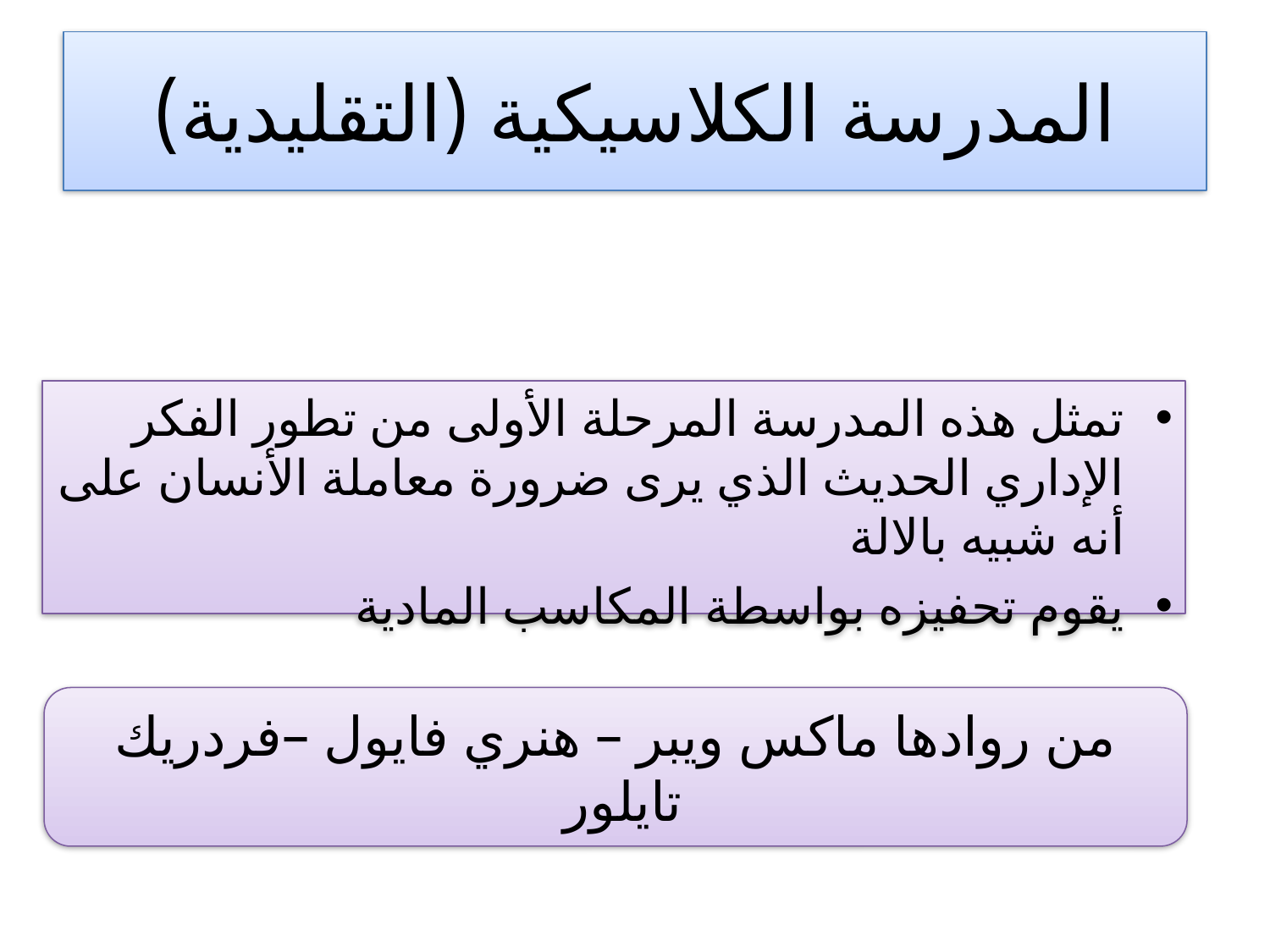

# المدرسة الكلاسيكية (التقليدية)
تمثل هذه المدرسة المرحلة الأولى من تطور الفكر الإداري الحديث الذي يرى ضرورة معاملة الأنسان على أنه شبيه بالالة
يقوم تحفيزه بواسطة المكاسب المادية

من روادها ماكس ويبر – هنري فايول –فردريك تايلور